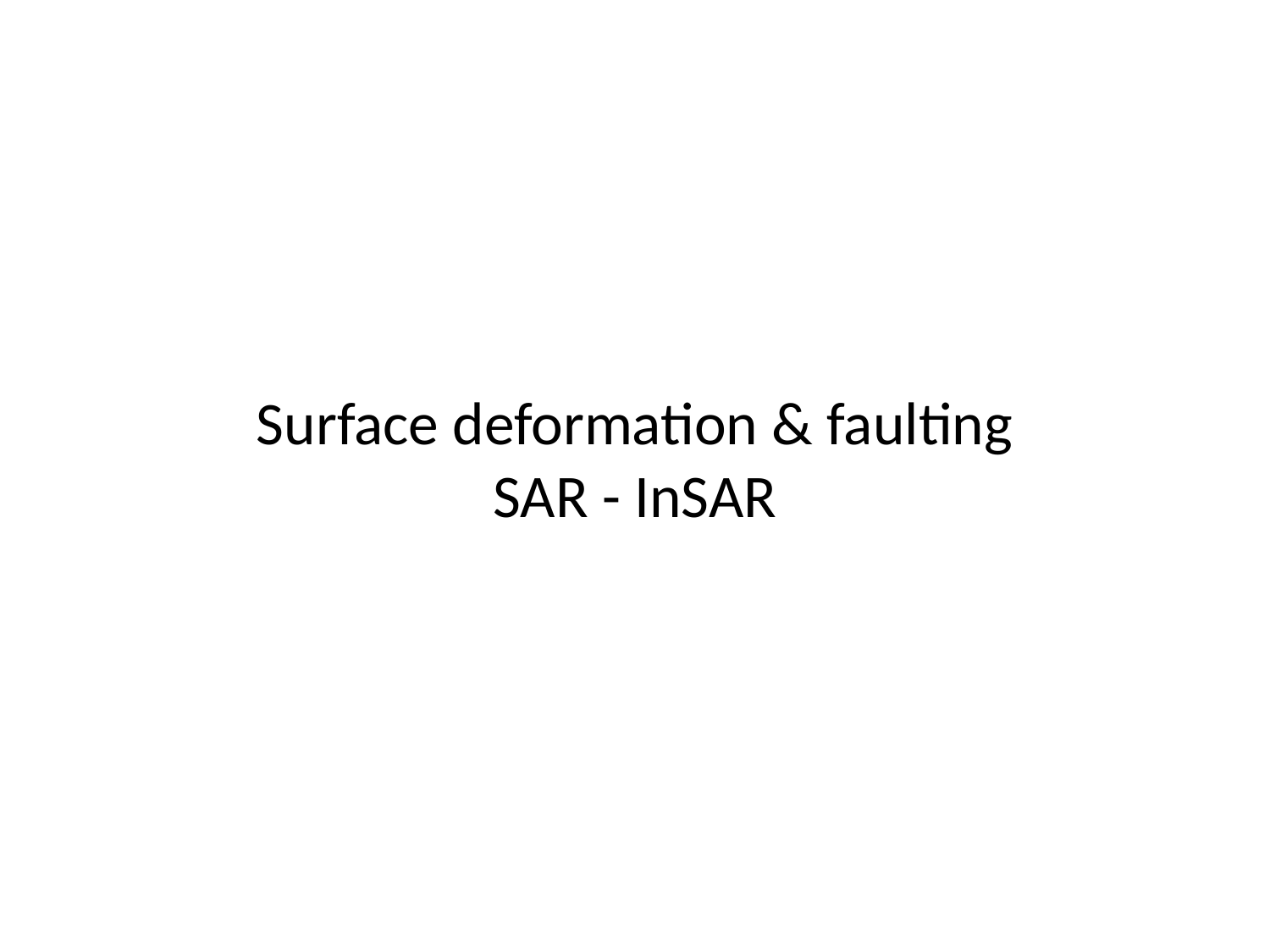

# Surface deformation & faulting SAR - InSAR